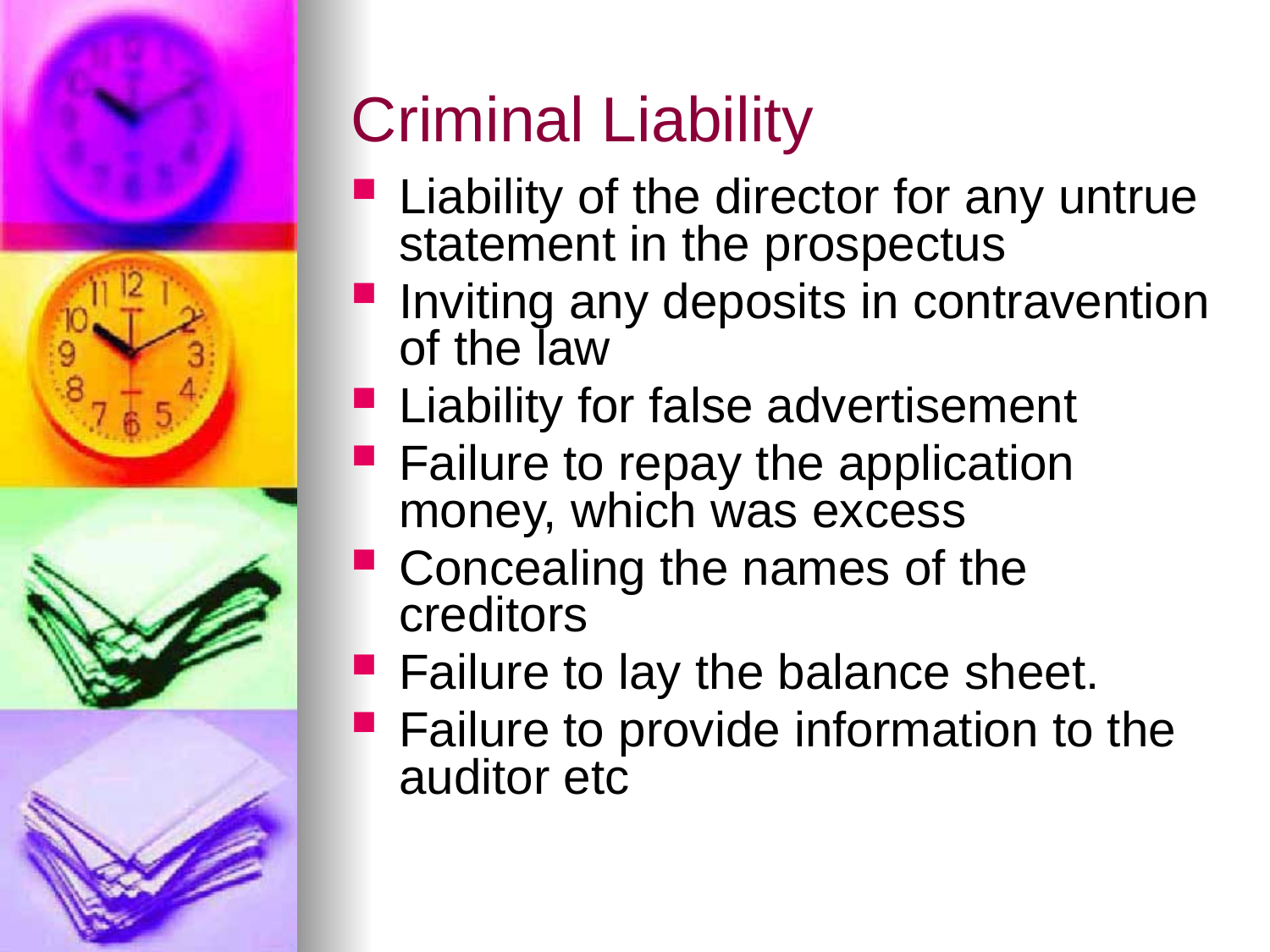

# Criminal Liability
Liability of the director for any untrue statement in the prospectus
Inviting any deposits in contravention of the law
Liability for false advertisement
Failure to repay the application money, which was excess
Concealing the names of the creditors
Failure to lay the balance sheet.
Failure to provide information to the auditor etc